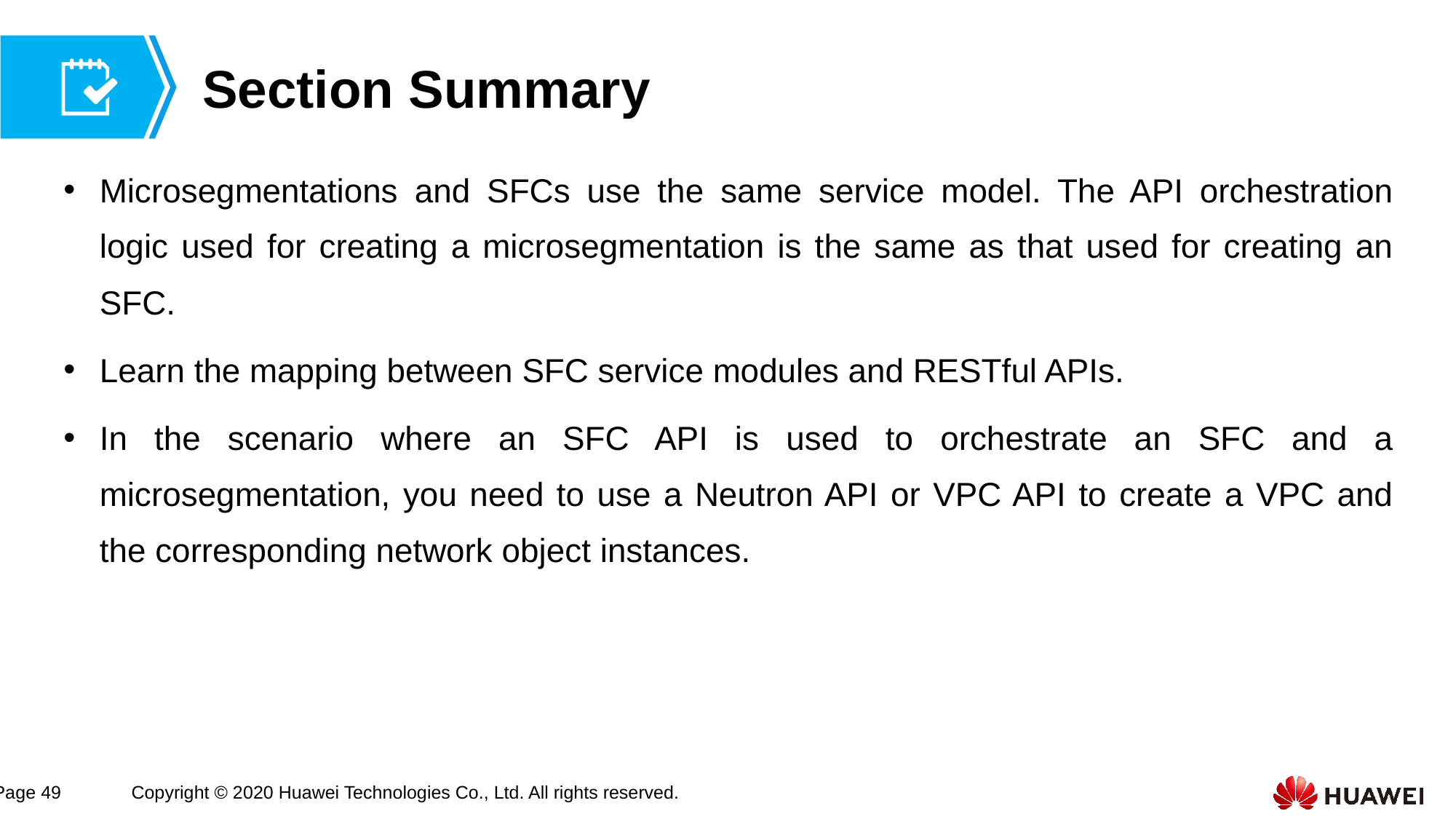

Microsegmentations and SFCs use the same service model. The API orchestration logic used for creating a microsegmentation is the same as that used for creating an SFC.
Learn the mapping between SFC service modules and RESTful APIs.
In the scenario where an SFC API is used to orchestrate an SFC and a microsegmentation, you need to use a Neutron API or VPC API to create a VPC and the corresponding network object instances.